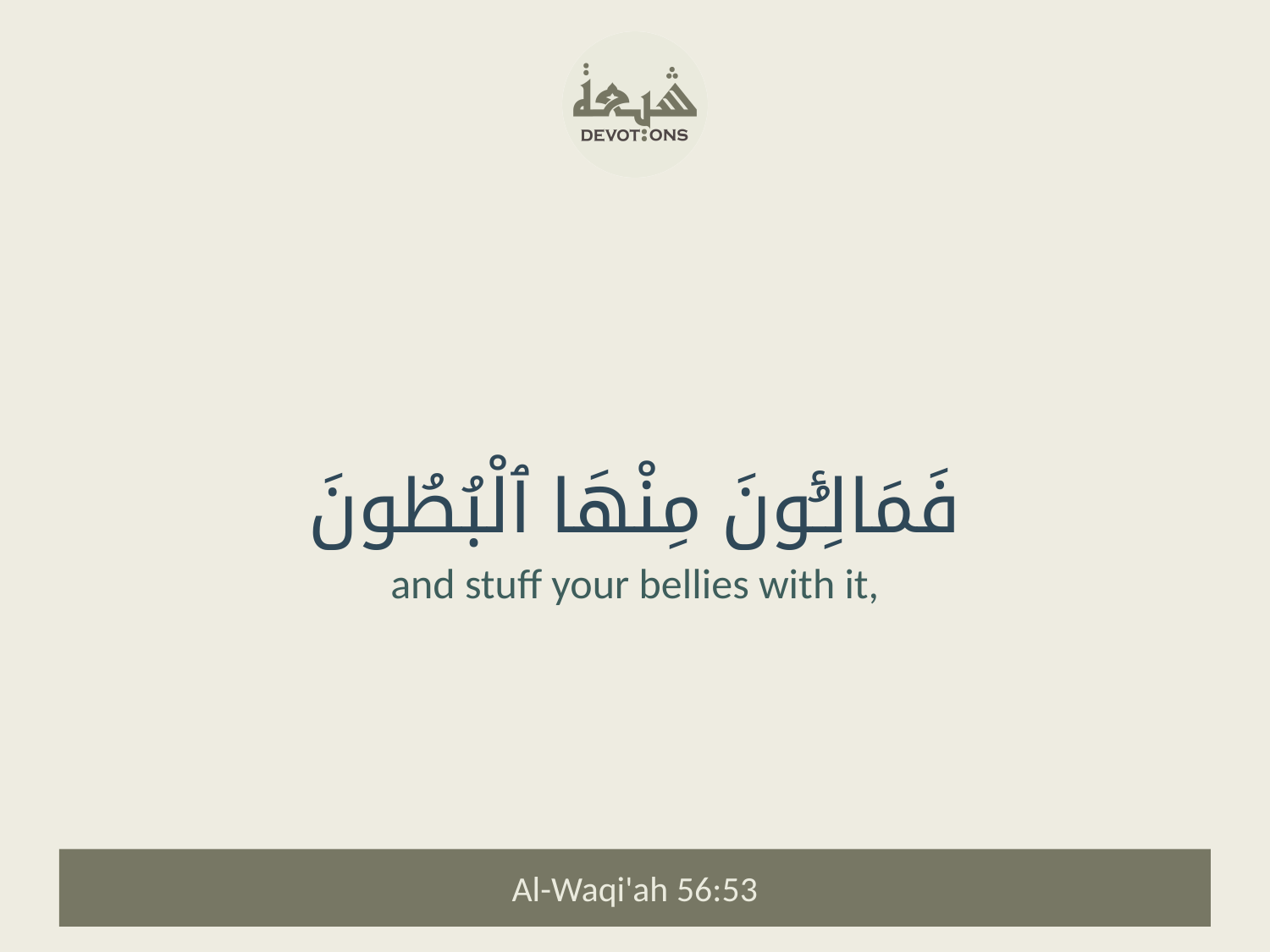

فَمَالِـُٔونَ مِنْهَا ٱلْبُطُونَ
and stuff your bellies with it,
Al-Waqi'ah 56:53